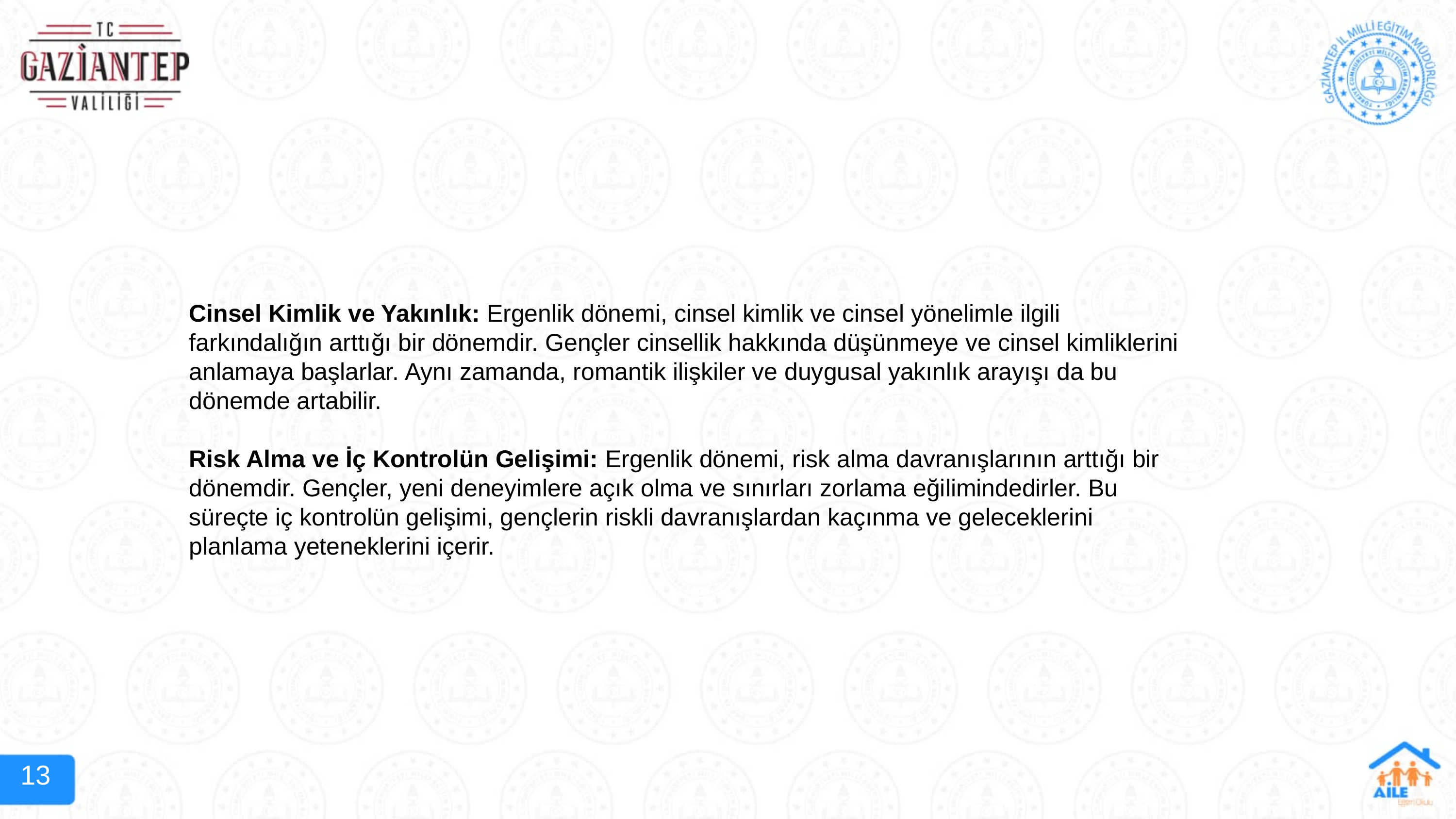

Cinsel Kimlik ve Yakınlık: Ergenlik dönemi, cinsel kimlik ve cinsel yönelimle ilgili farkındalığın arttığı bir dönemdir. Gençler cinsellik hakkında düşünmeye ve cinsel kimliklerini anlamaya başlarlar. Aynı zamanda, romantik ilişkiler ve duygusal yakınlık arayışı da bu dönemde artabilir.

Risk Alma ve İç Kontrolün Gelişimi: Ergenlik dönemi, risk alma davranışlarının arttığı bir dönemdir. Gençler, yeni deneyimlere açık olma ve sınırları zorlama eğilimindedirler. Bu süreçte iç kontrolün gelişimi, gençlerin riskli davranışlardan kaçınma ve geleceklerini planlama yeteneklerini içerir.

13